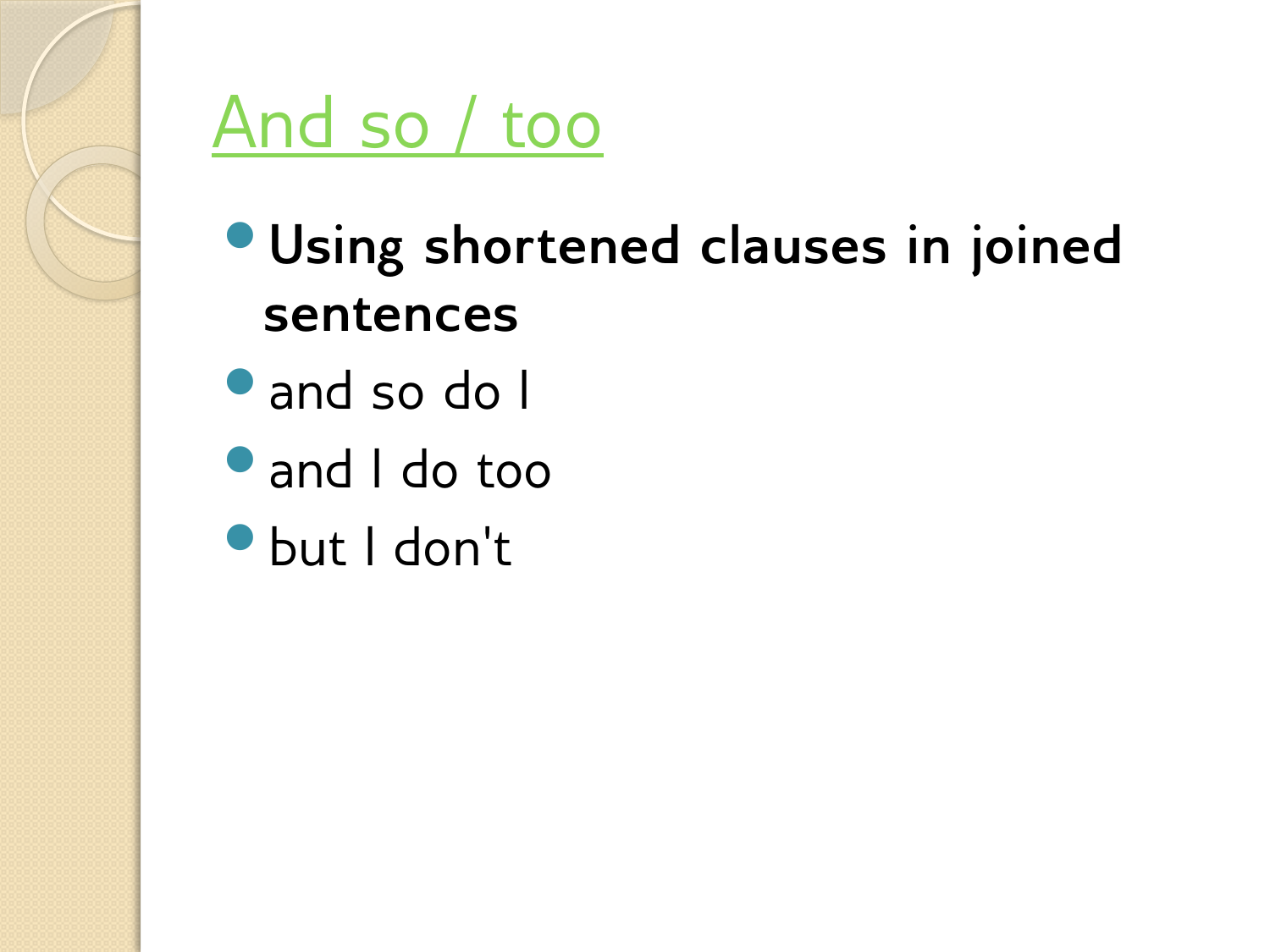

# And so / too
Using shortened clauses in joined sentences
and so do I
and I do too
but I don't